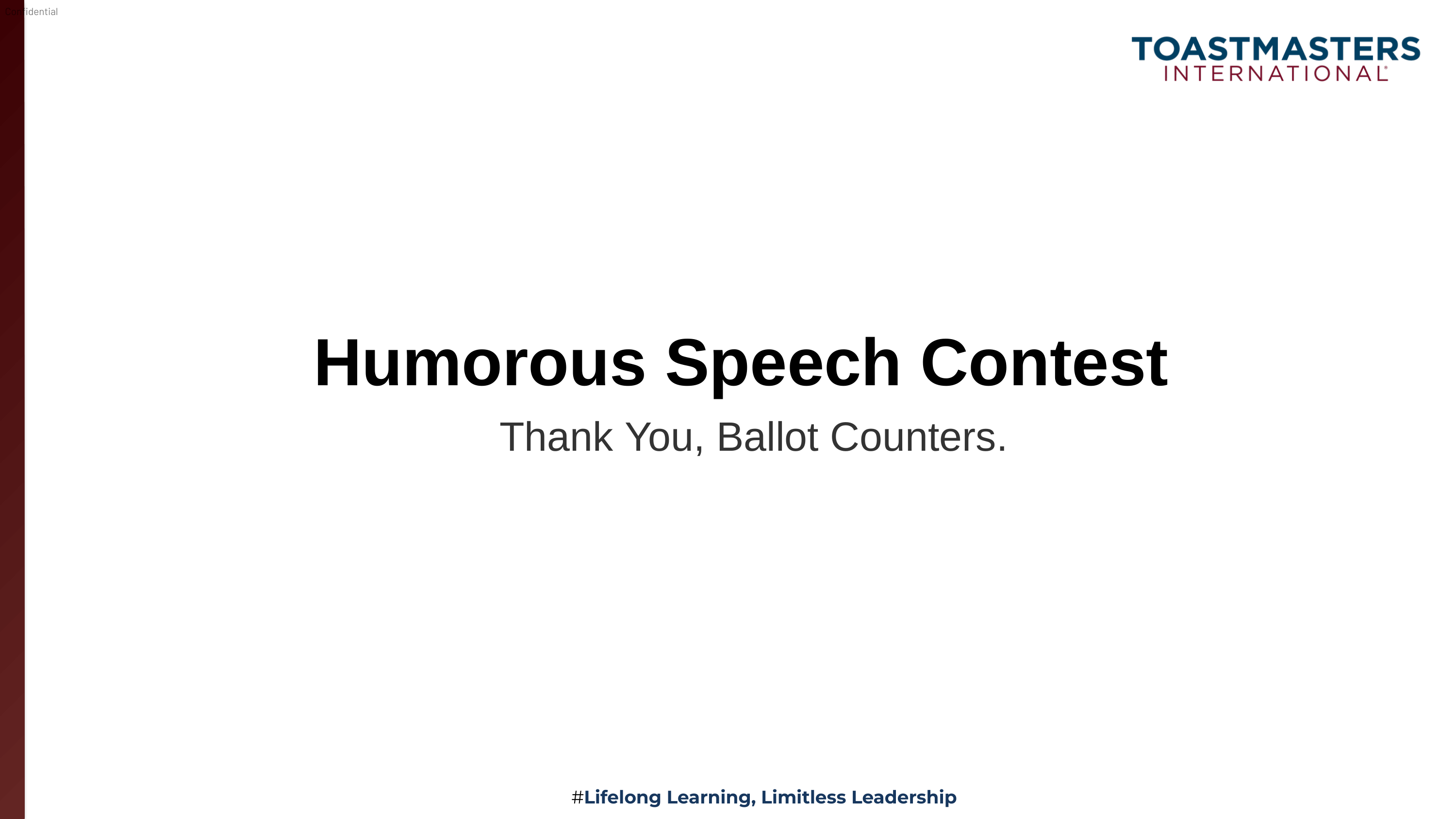

# Humorous Speech Contest
Thank You, Ballot Counters.